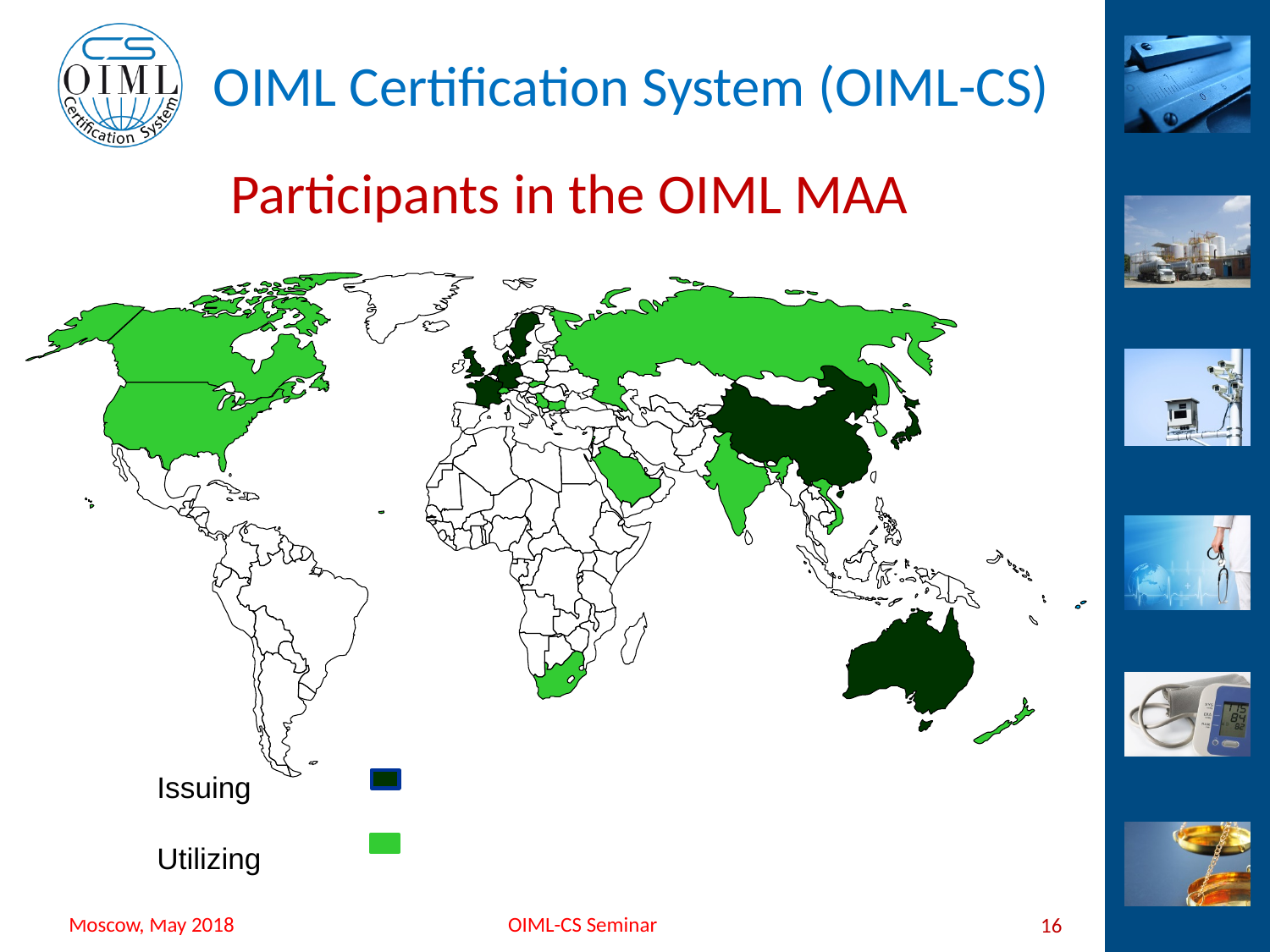

# Participants in the OIML MAA

      			Issuing

      			Utilizing

15/05/2018
16